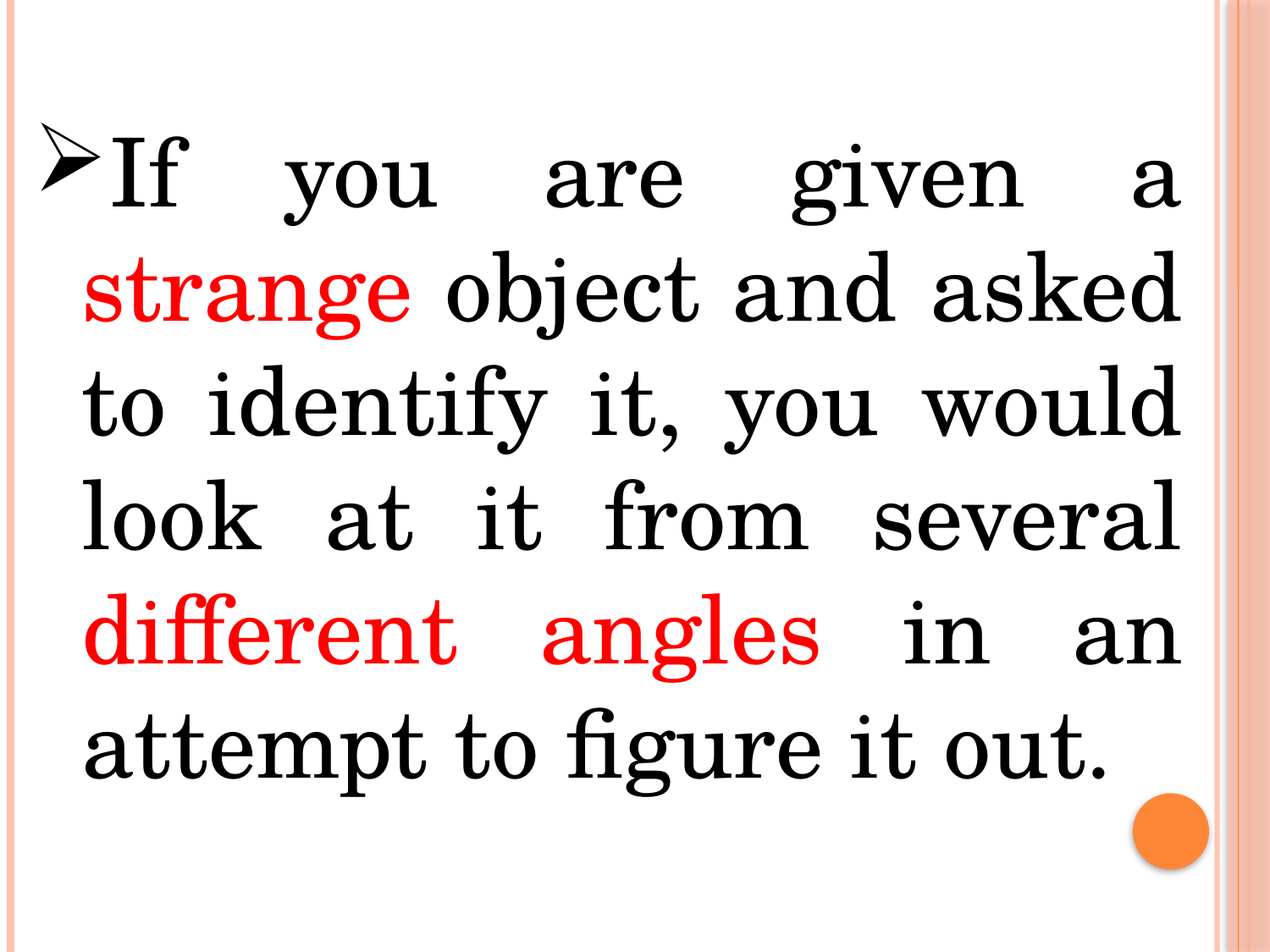

If you are given a strange object and asked to identify it, you would look at it from several different angles in an attempt to figure it out.